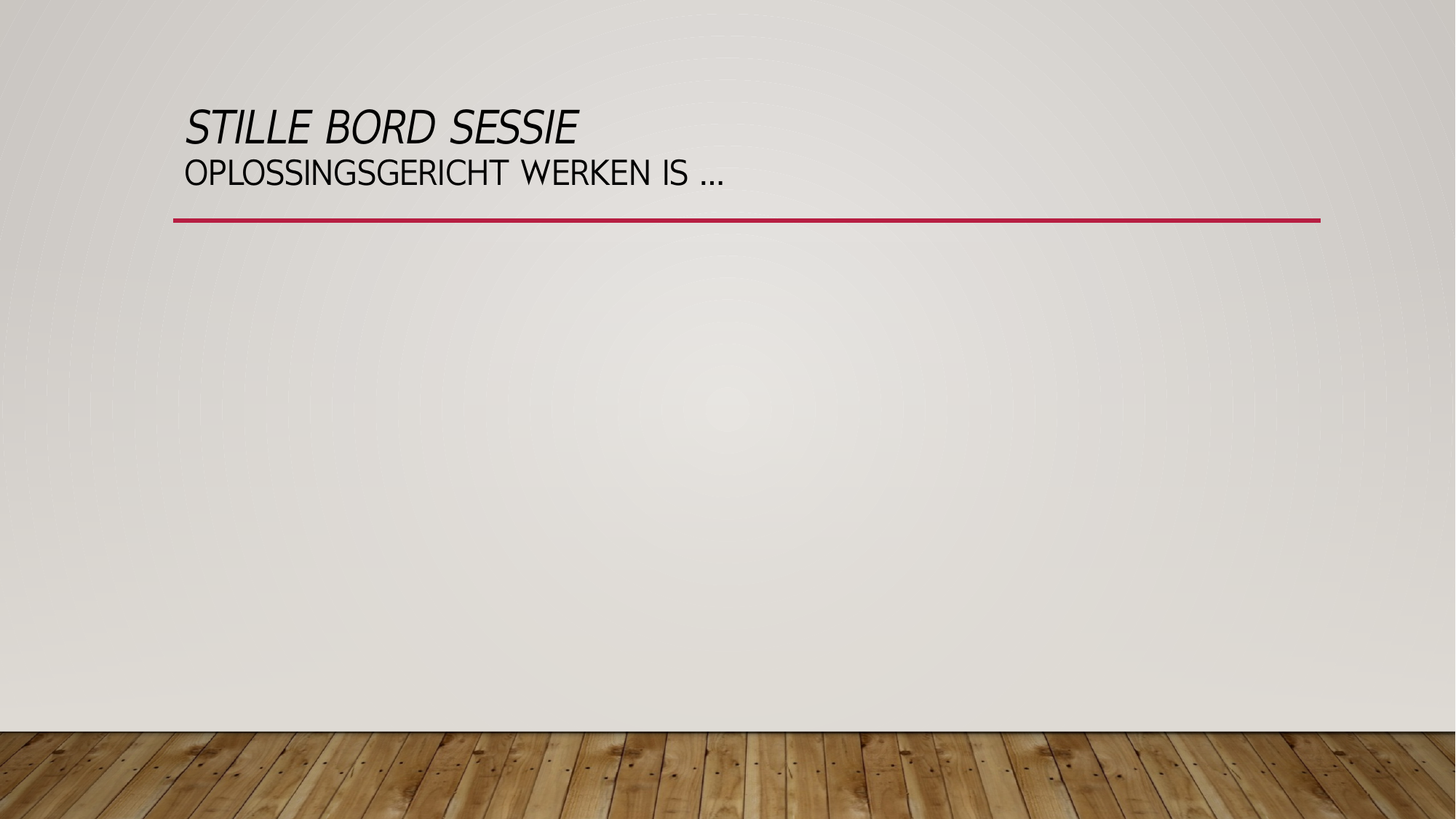

# StILLE BORD SESSIE Oplossingsgericht werken is …